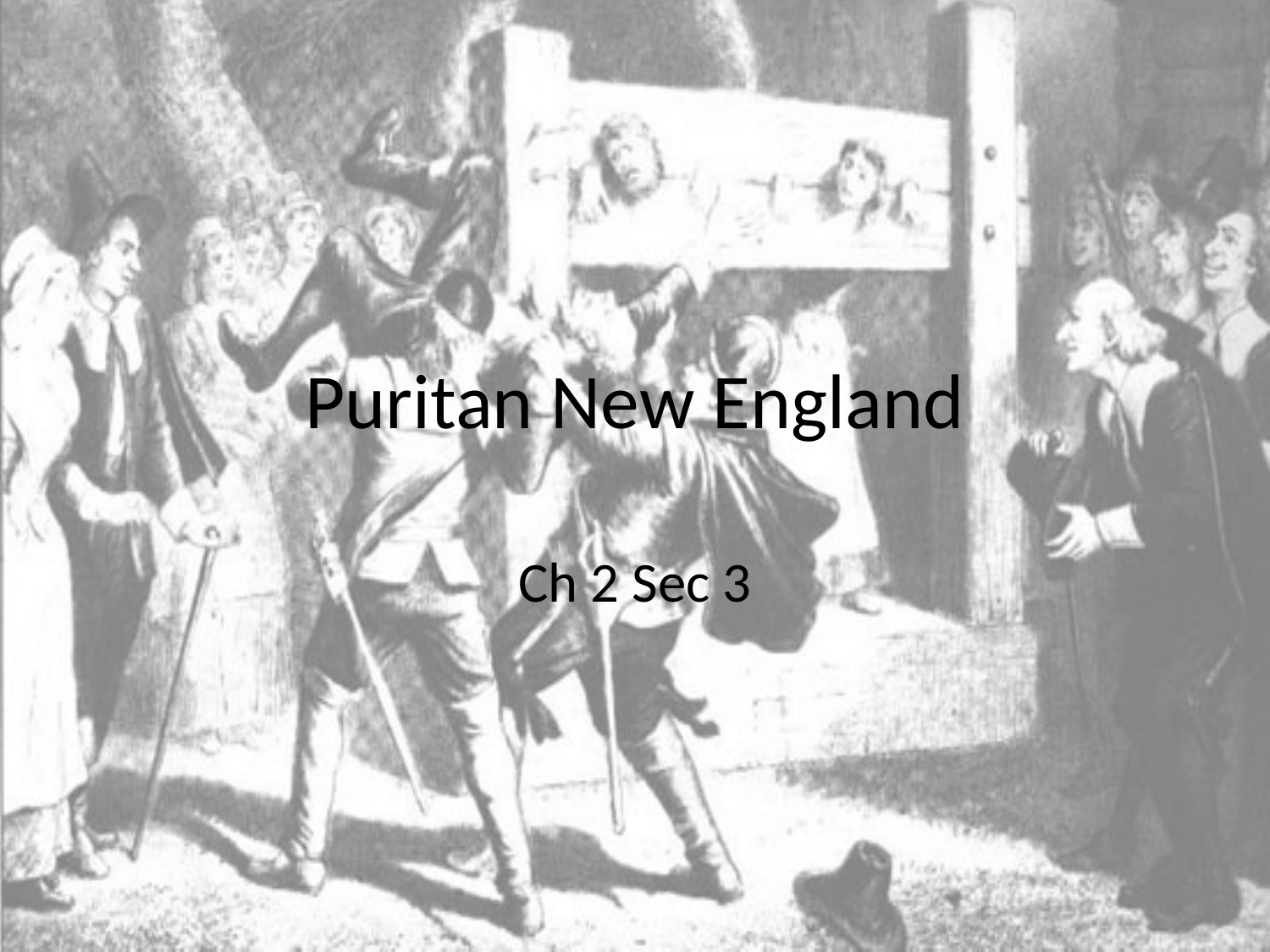

# Puritan New England
Ch 2 Sec 3